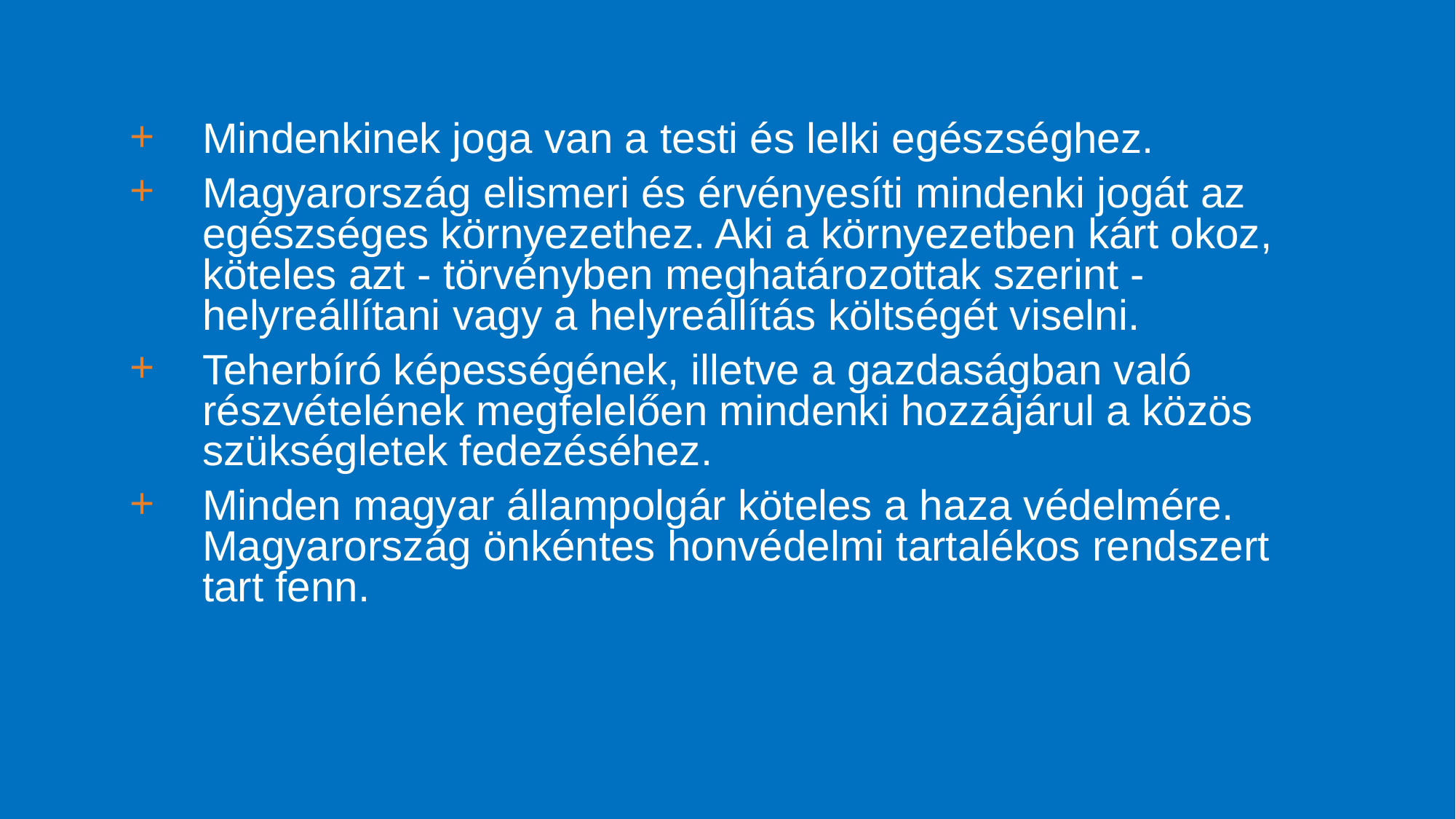

Mindenkinek joga van a testi és lelki egészséghez.
Magyarország elismeri és érvényesíti mindenki jogát az egészséges környezethez. Aki a környezetben kárt okoz, köteles azt - törvényben meghatározottak szerint - helyreállítani vagy a helyreállítás költségét viselni.
Teherbíró képességének, illetve a gazdaságban való részvételének megfelelően mindenki hozzájárul a közös szükségletek fedezéséhez.
Minden magyar állampolgár köteles a haza védelmére. Magyarország önkéntes honvédelmi tartalékos rendszert tart fenn.